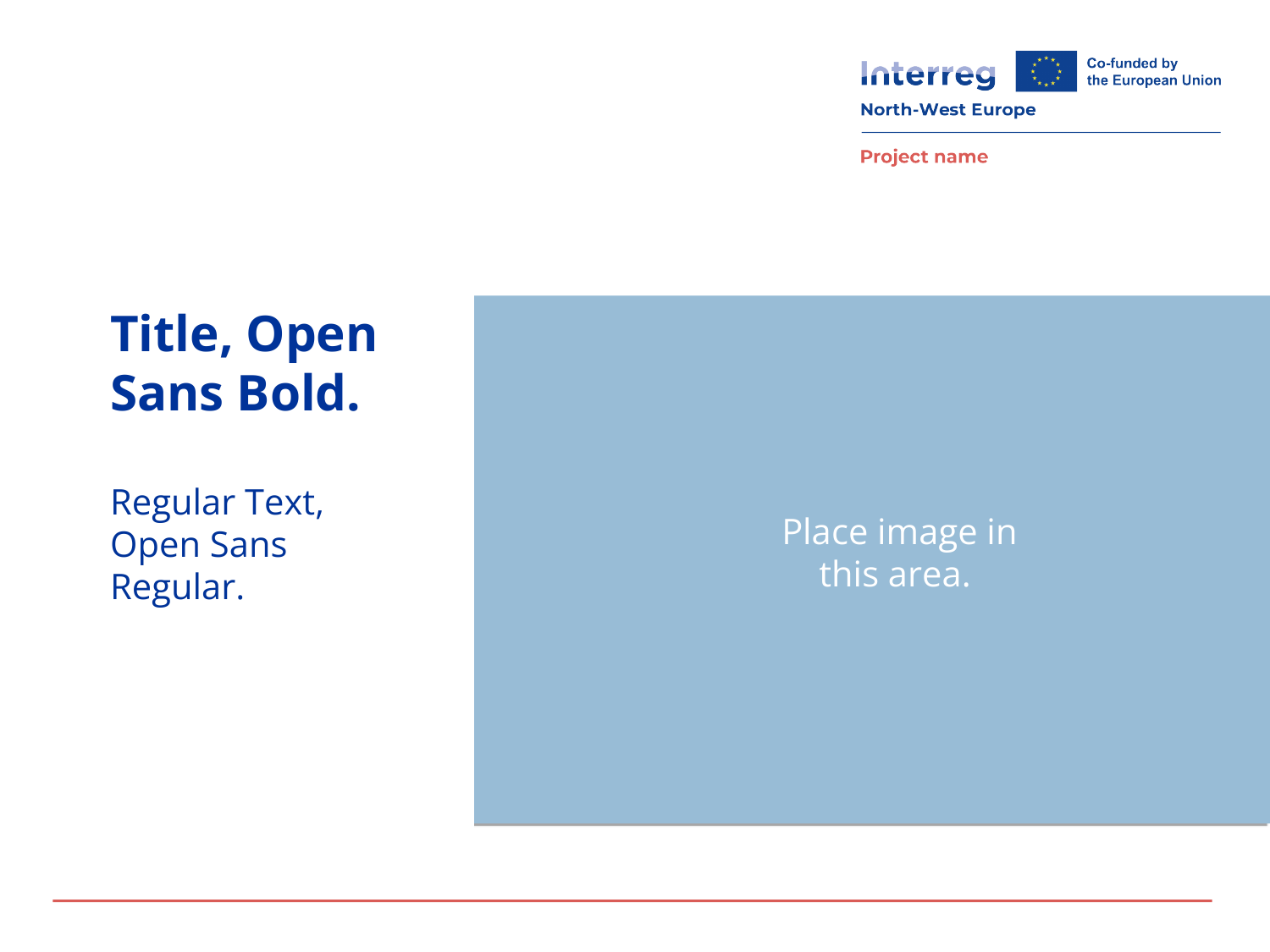

Title, Open Sans Bold.

Regular Text, Open Sans Regular.

Place image in this area.